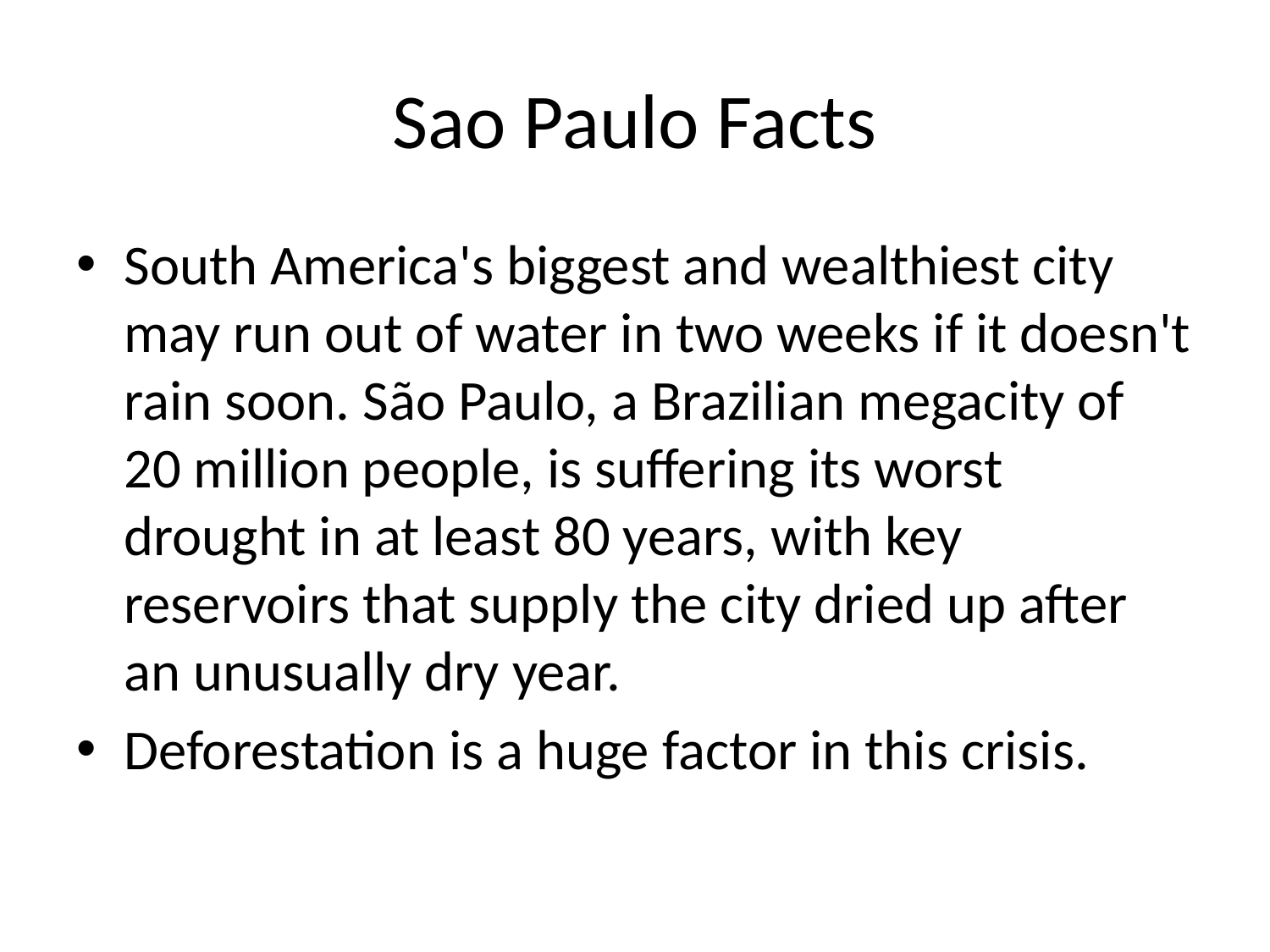

# Sao Paulo Facts
South America's biggest and wealthiest city may run out of water in two weeks if it doesn't rain soon. São Paulo, a Brazilian megacity of 20 million people, is suffering its worst drought in at least 80 years, with key reservoirs that supply the city dried up after an unusually dry year.
Deforestation is a huge factor in this crisis.